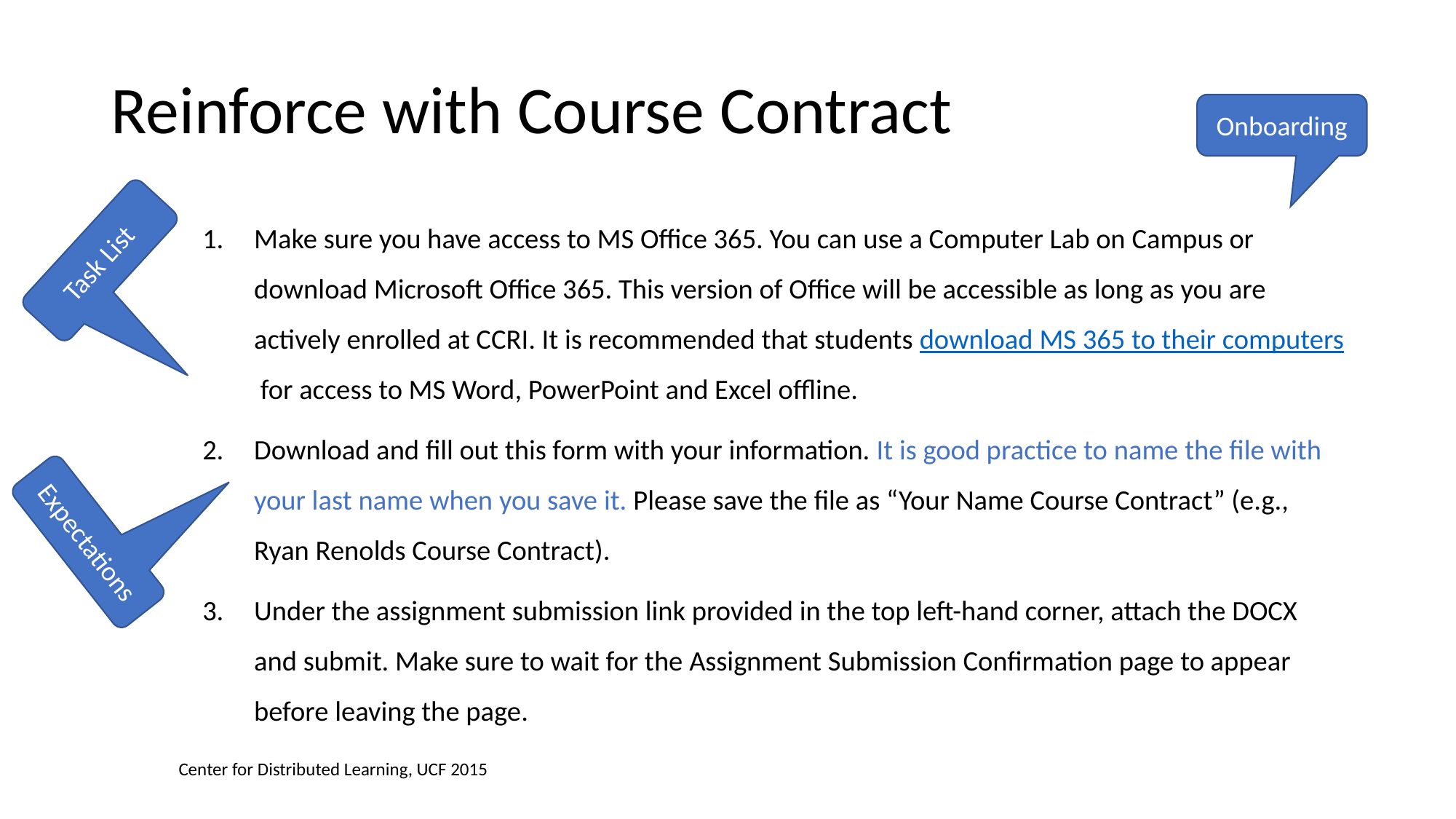

# Reinforce with Course Contract
Onboarding
Make sure you have access to MS Office 365. You can use a Computer Lab on Campus or download Microsoft Office 365. This version of Office will be accessible as long as you are actively enrolled at CCRI. It is recommended that students download MS 365 to their computers for access to MS Word, PowerPoint and Excel offline.
Download and fill out this form with your information. It is good practice to name the file with your last name when you save it. Please save the file as “Your Name Course Contract” (e.g., Ryan Renolds Course Contract).
Under the assignment submission link provided in the top left-hand corner, attach the DOCX and submit. Make sure to wait for the Assignment Submission Confirmation page to appear before leaving the page.
Task List
Expectations
Center for Distributed Learning, UCF 2015